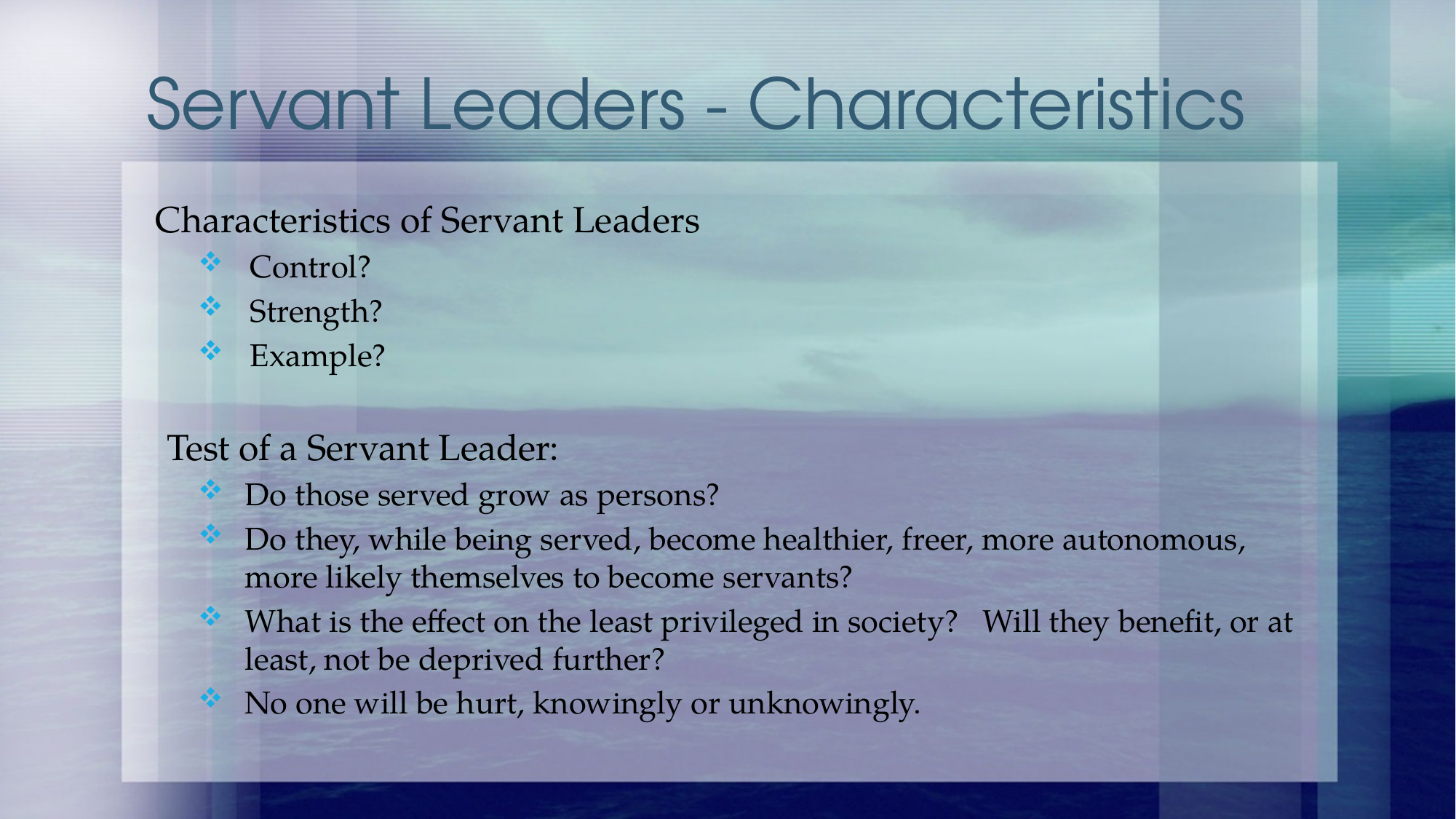

# Servant Leaders - Characteristics
Characteristics of Servant Leaders
   Control?
   Strength?
   Example?

Test of a Servant Leader:
Do those served grow as persons?
Do they, while being served, become healthier, freer, more autonomous, more likely themselves to become servants?
What is the effect on the least privileged in society?   Will they benefit, or at least, not be deprived further?
No one will be hurt, knowingly or unknowingly.